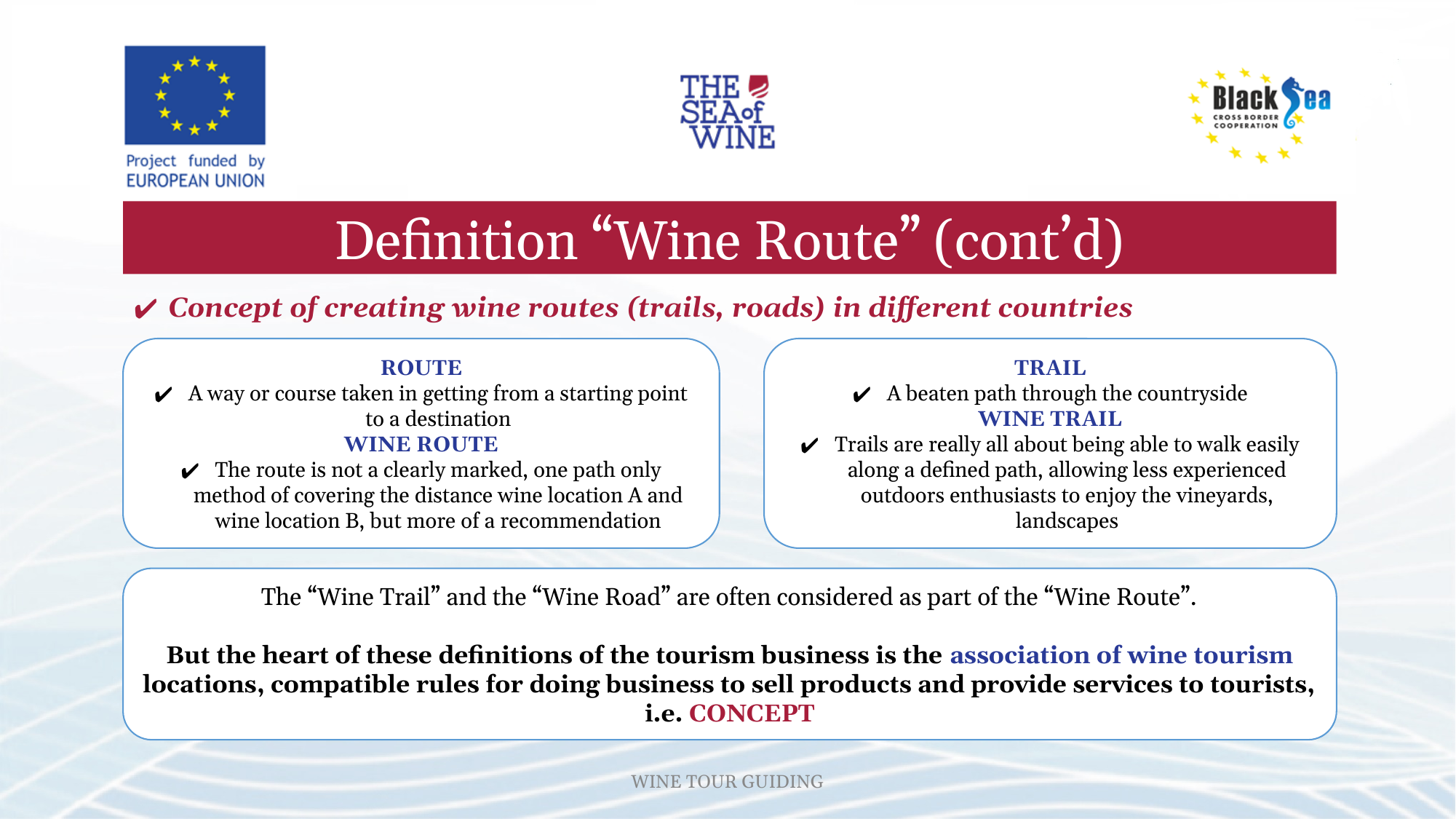

Definition “Wine Route” (cont’d)
Concept of creating wine routes (trails, roads) in different countries
ROUTE
A way or course taken in getting from a starting point to a destination
WINE ROUTE
The route is not a clearly marked, one path only method of covering the distance wine location A and wine location B, but more of a recommendation
TRAIL
A beaten path through the countryside
WINE TRAIL
Trails are really all about being able to walk easily along a defined path, allowing less experienced outdoors enthusiasts to enjoy the vineyards, landscapes
The “Wine Trail” and the “Wine Road” are often considered as part of the “Wine Route”.

But the heart of these definitions of the tourism business is the association of wine tourism locations, compatible rules for doing business to sell products and provide services to tourists, i.e. CONCEPT
WINE TOUR GUIDING